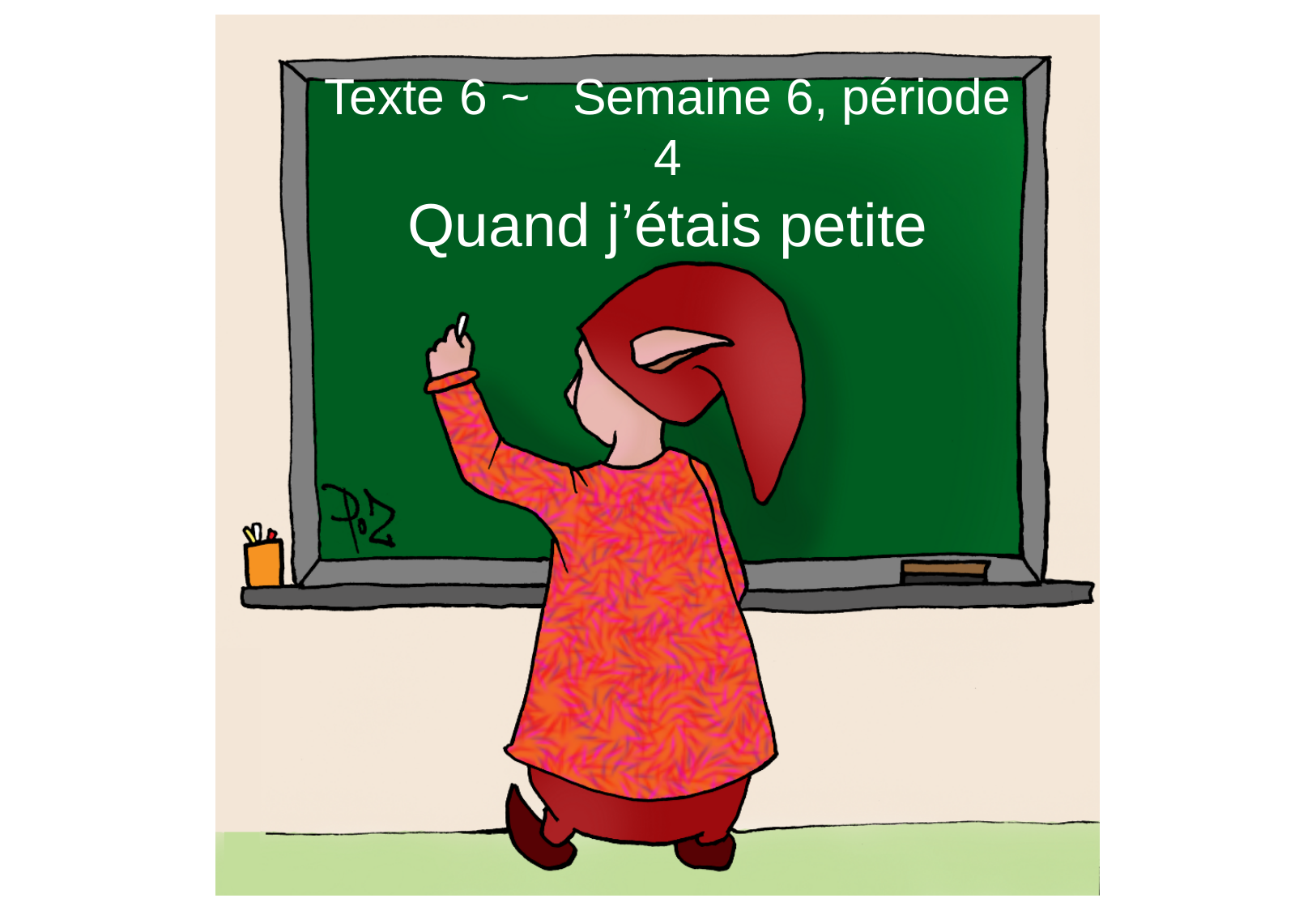

Texte 6 ~   Semaine 6, période 4
Quand j’étais petite